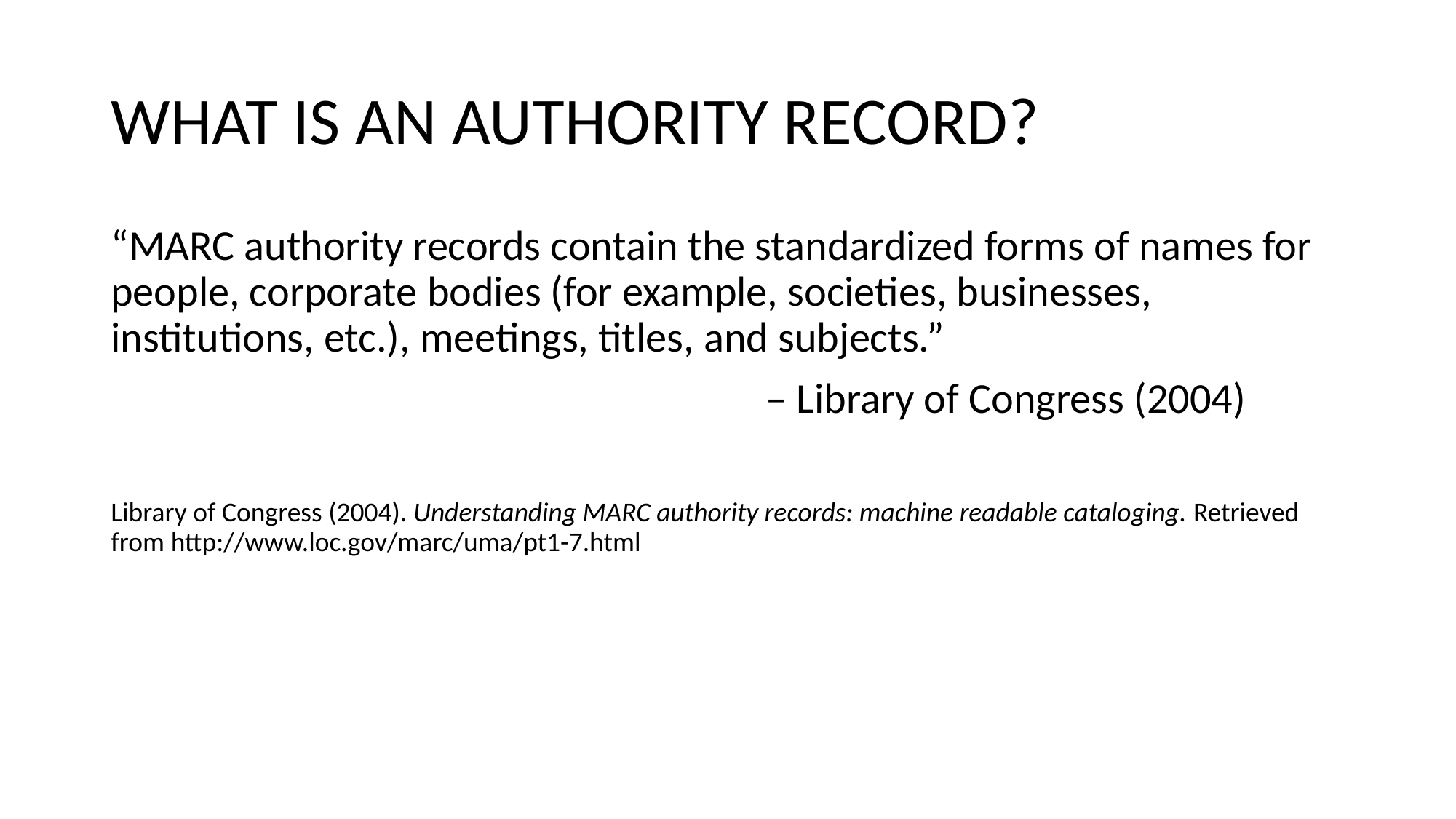

# WHAT IS AN AUTHORITY RECORD?
“MARC authority records contain the standardized forms of names for people, corporate bodies (for example, societies, businesses, institutions, etc.), meetings, titles, and subjects.”
						– Library of Congress (2004)

Library of Congress (2004). Understanding MARC authority records: machine readable cataloging. Retrieved from http://www.loc.gov/marc/uma/pt1-7.html